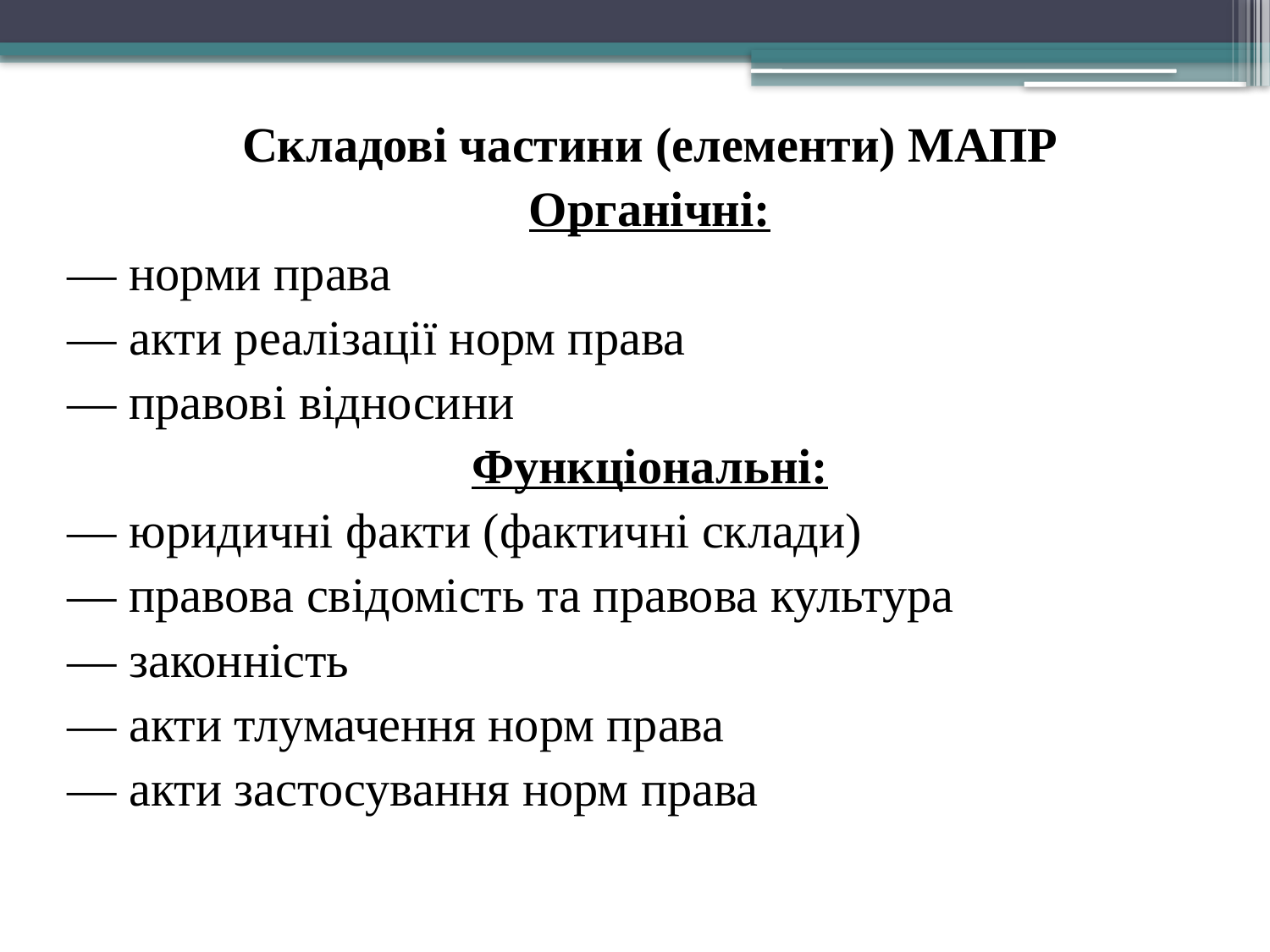

Складові частини (елементи) МАПР
Органічні:
— норми права
— акти реалізації норм права
— правові відносини
Функціональні:
— юридичні факти (фактичні склади)
— правова свідомість та правова культура
— законність
— акти тлумачення норм права
— акти застосування норм права